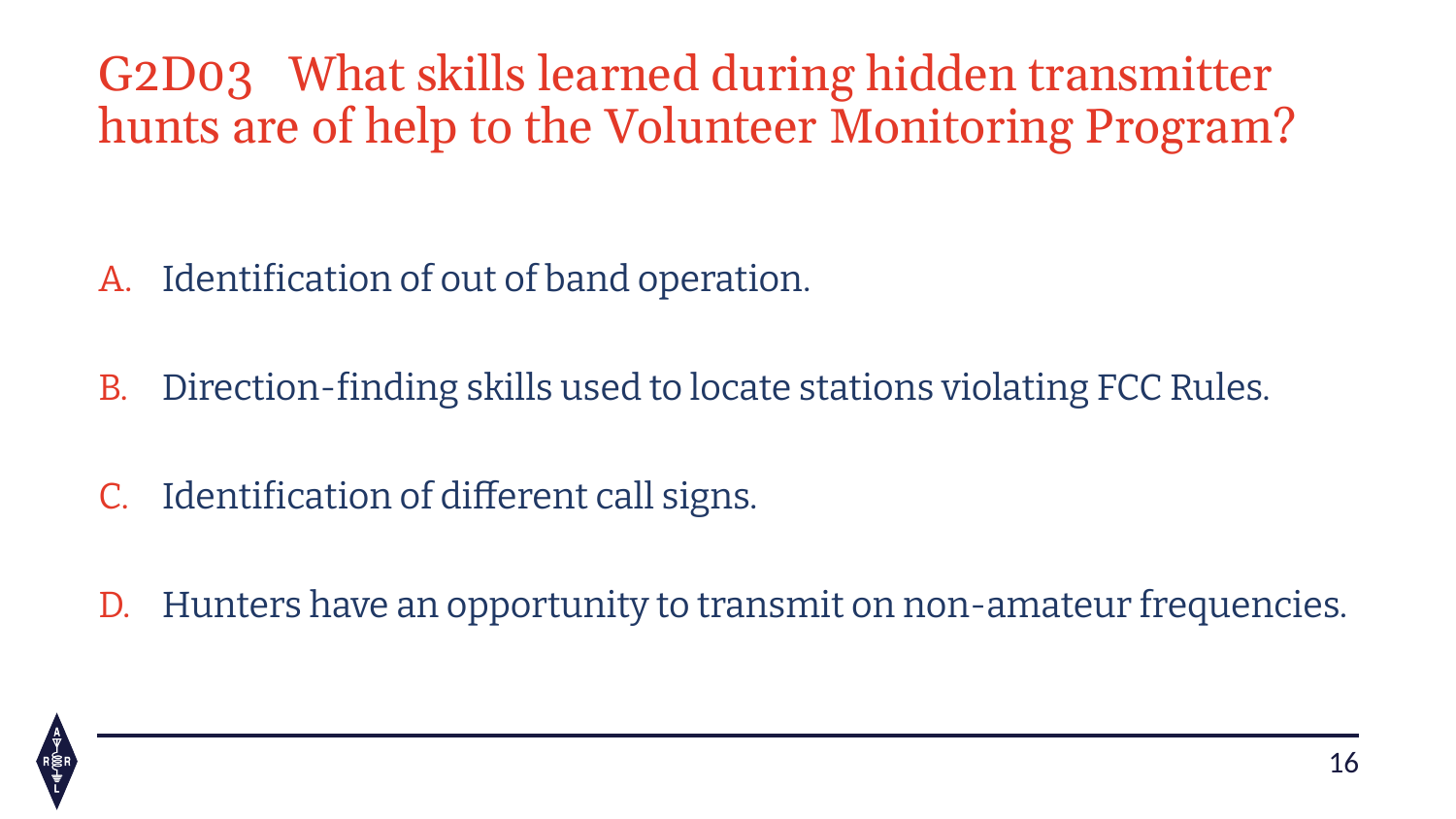

# G2D03   What skills learned during hidden transmitter hunts are of help to the Volunteer Monitoring Program?

Identification of out of band operation.

Direction-finding skills used to locate stations violating FCC Rules.

Identification of different call signs.

Hunters have an opportunity to transmit on non-amateur frequencies.

16